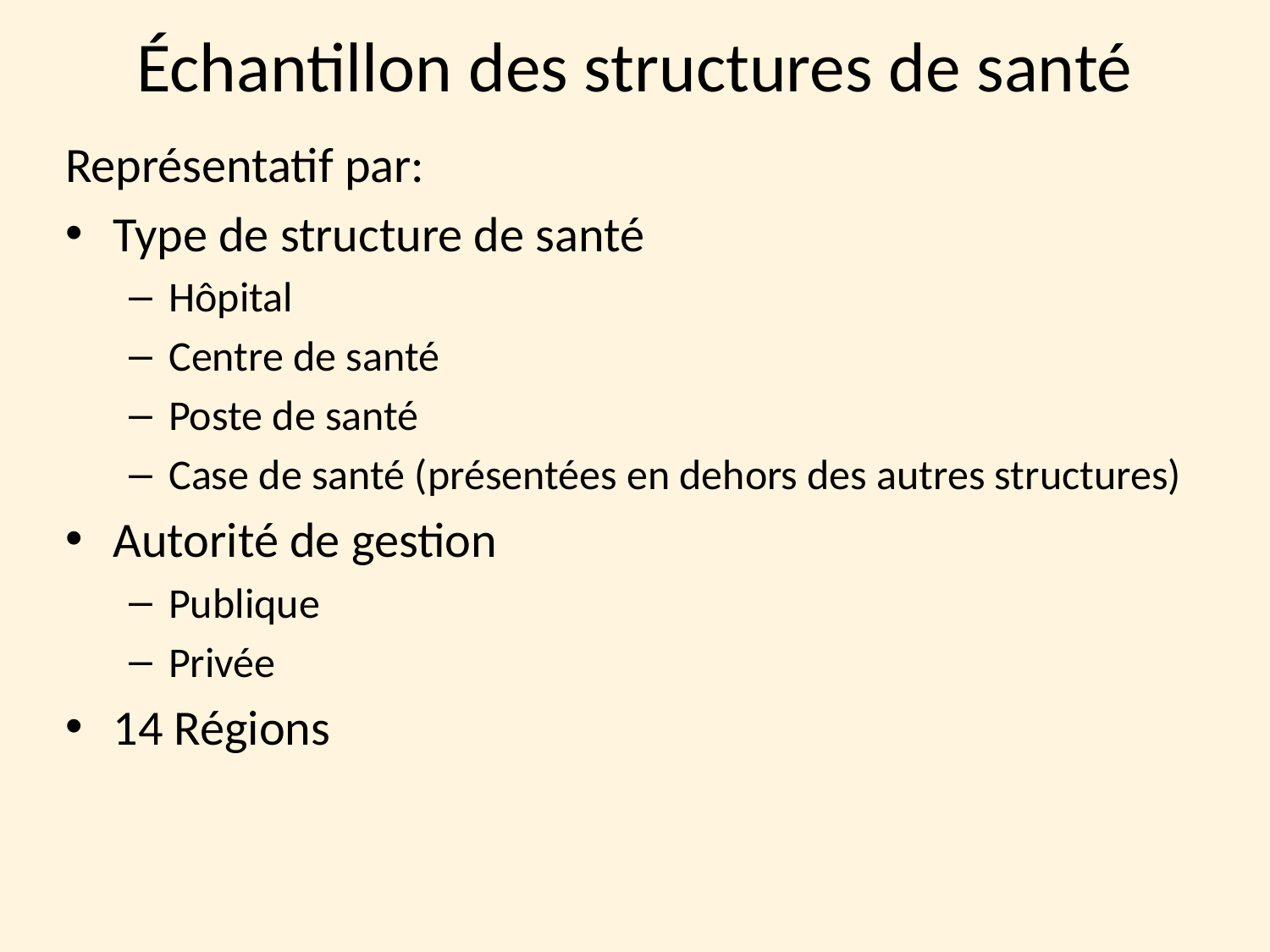

# Échantillon des structures de santé
Représentatif par:
Type de structure de santé
Hôpital
Centre de santé
Poste de santé
Case de santé (présentées en dehors des autres structures)
Autorité de gestion
Publique
Privée
14 Régions